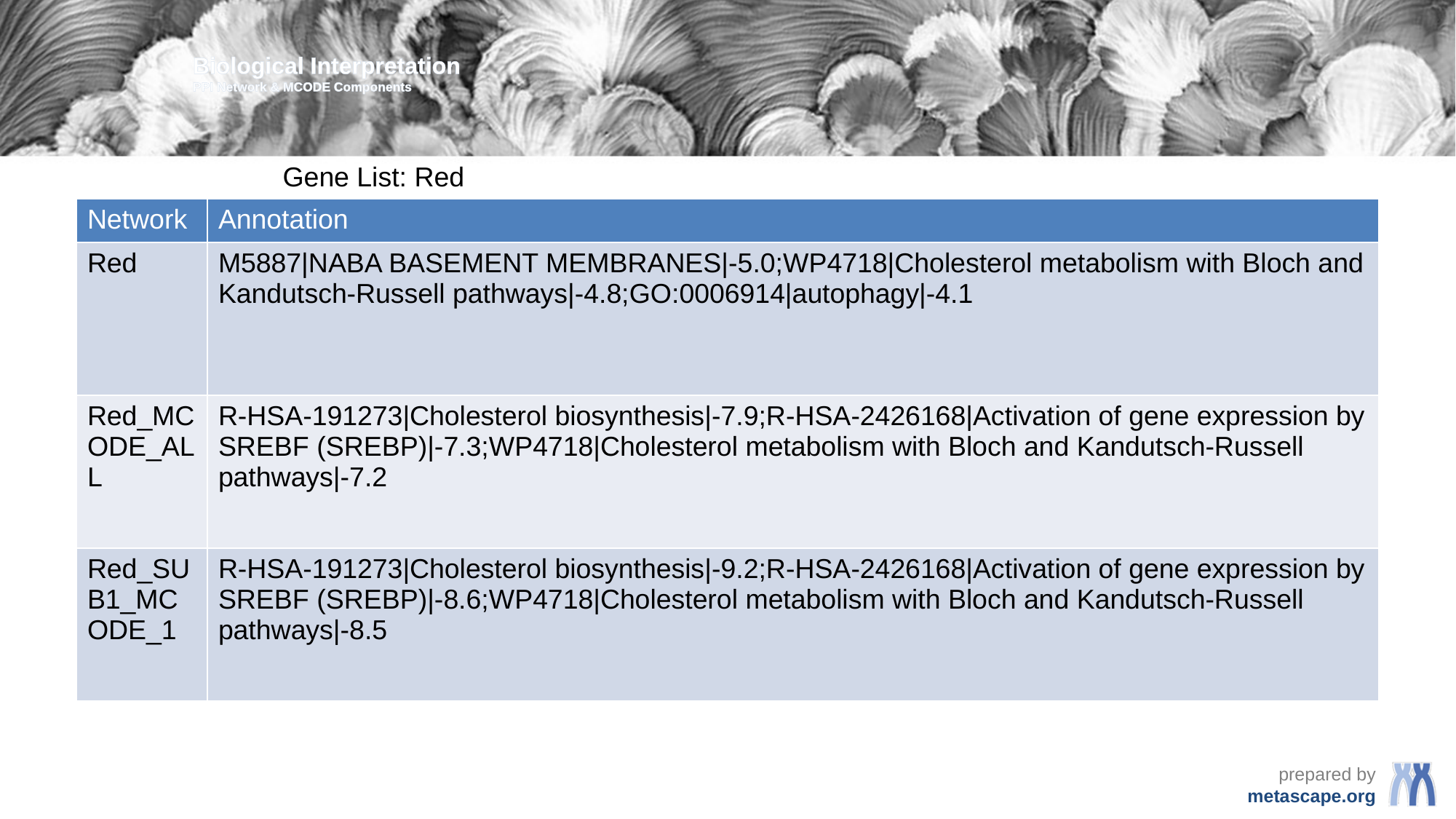

Biological Interpretation
PPI Network & MCODE Components
Gene List: Red
| Network | Annotation |
| --- | --- |
| Red | M5887|NABA BASEMENT MEMBRANES|-5.0;WP4718|Cholesterol metabolism with Bloch and Kandutsch-Russell pathways|-4.8;GO:0006914|autophagy|-4.1 |
| Red\_MCODE\_ALL | R-HSA-191273|Cholesterol biosynthesis|-7.9;R-HSA-2426168|Activation of gene expression by SREBF (SREBP)|-7.3;WP4718|Cholesterol metabolism with Bloch and Kandutsch-Russell pathways|-7.2 |
| Red\_SUB1\_MCODE\_1 | R-HSA-191273|Cholesterol biosynthesis|-9.2;R-HSA-2426168|Activation of gene expression by SREBF (SREBP)|-8.6;WP4718|Cholesterol metabolism with Bloch and Kandutsch-Russell pathways|-8.5 |